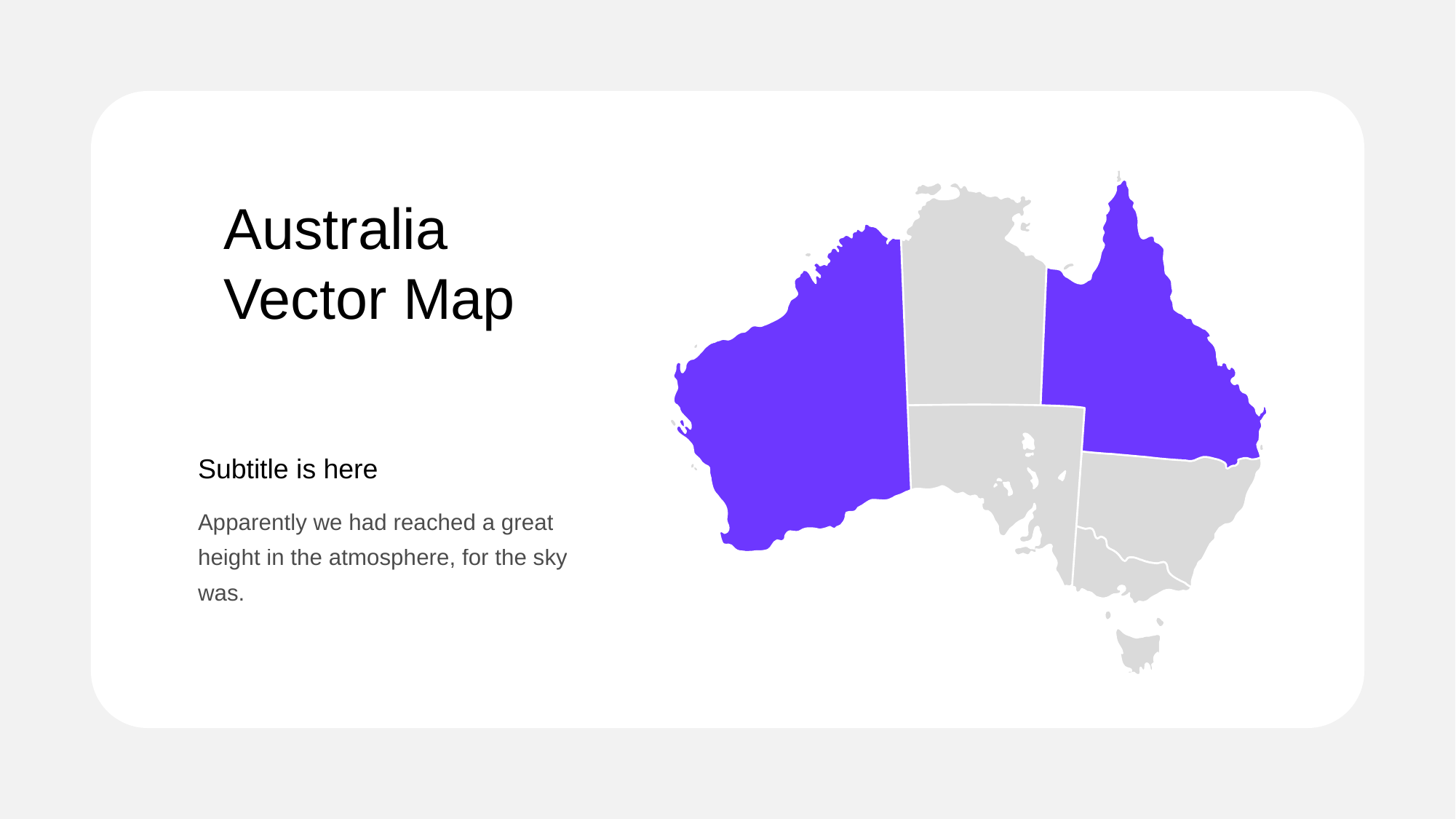

Australia
Vector Map
Subtitle is here
Apparently we had reached a great height in the atmosphere, for the sky was.